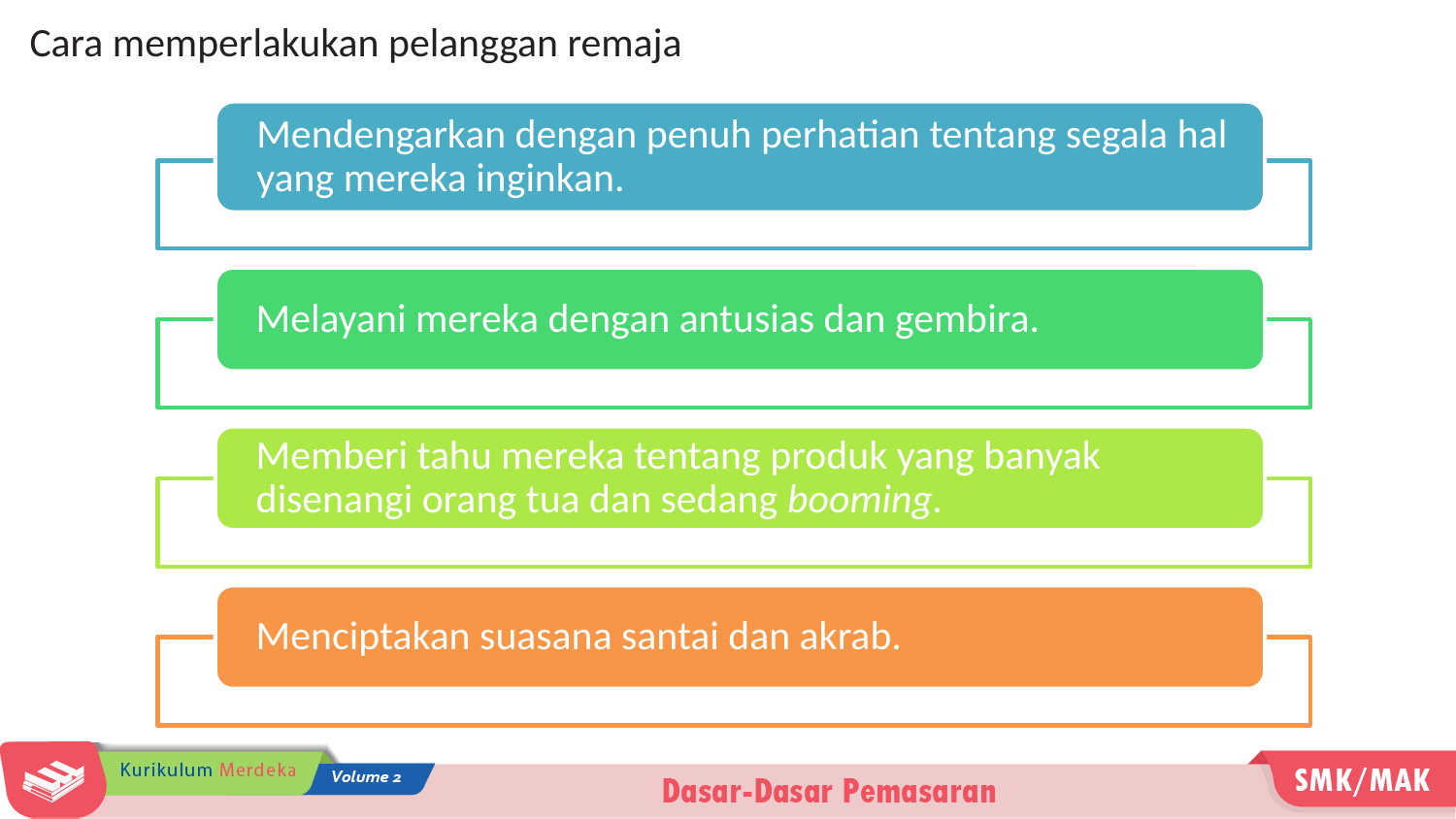

Cara memperlakukan pelanggan remaja
Mendengarkan dengan penuh perhatian tentang segala hal yang mereka inginkan.
Melayani mereka dengan antusias dan gembira.
Memberi tahu mereka tentang produk yang banyak disenangi orang tua dan sedang booming.
Menciptakan suasana santai dan akrab.